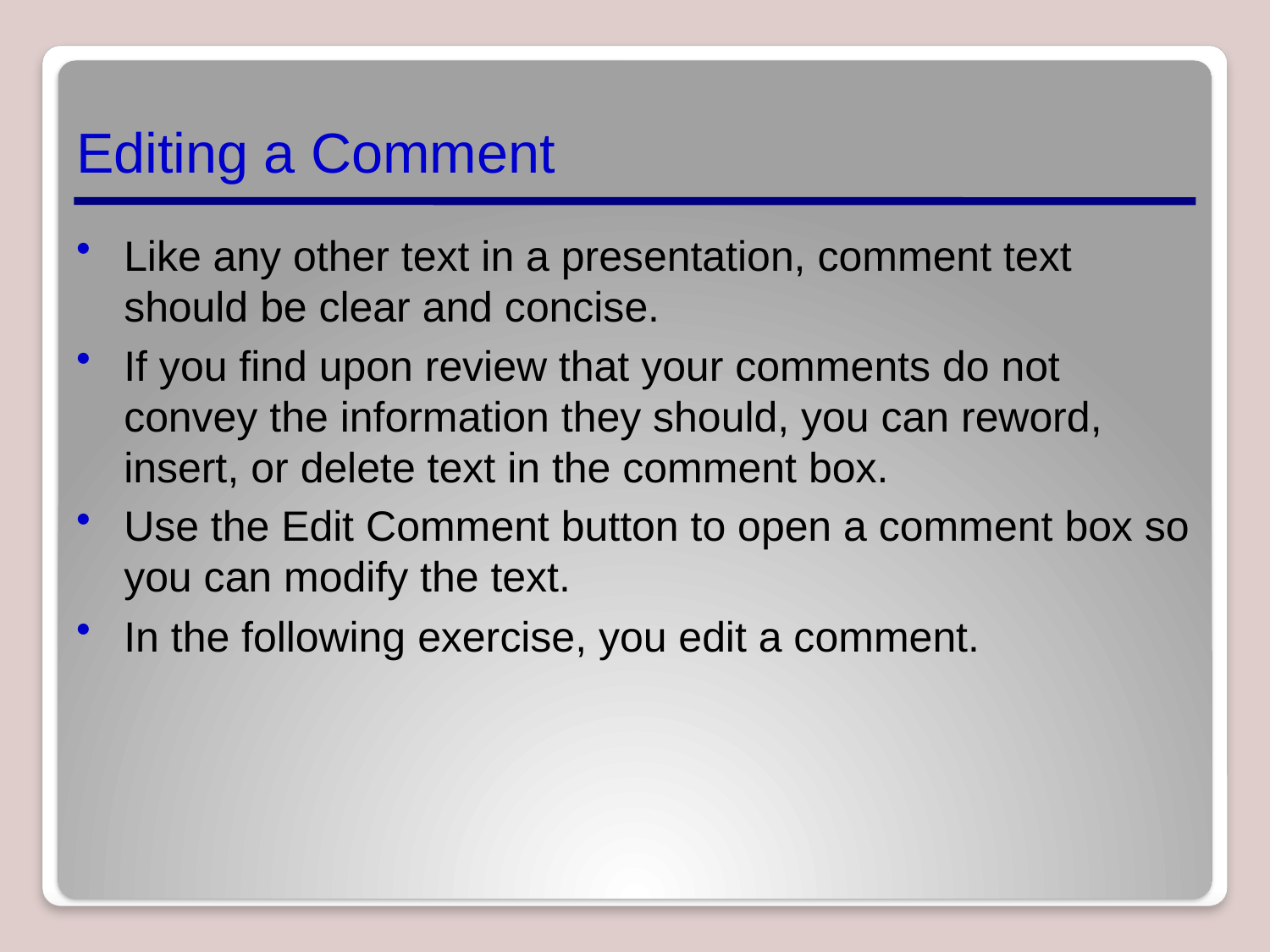

# Editing a Comment
Like any other text in a presentation, comment text should be clear and concise.
If you find upon review that your comments do not convey the information they should, you can reword, insert, or delete text in the comment box.
Use the Edit Comment button to open a comment box so you can modify the text.
In the following exercise, you edit a comment.